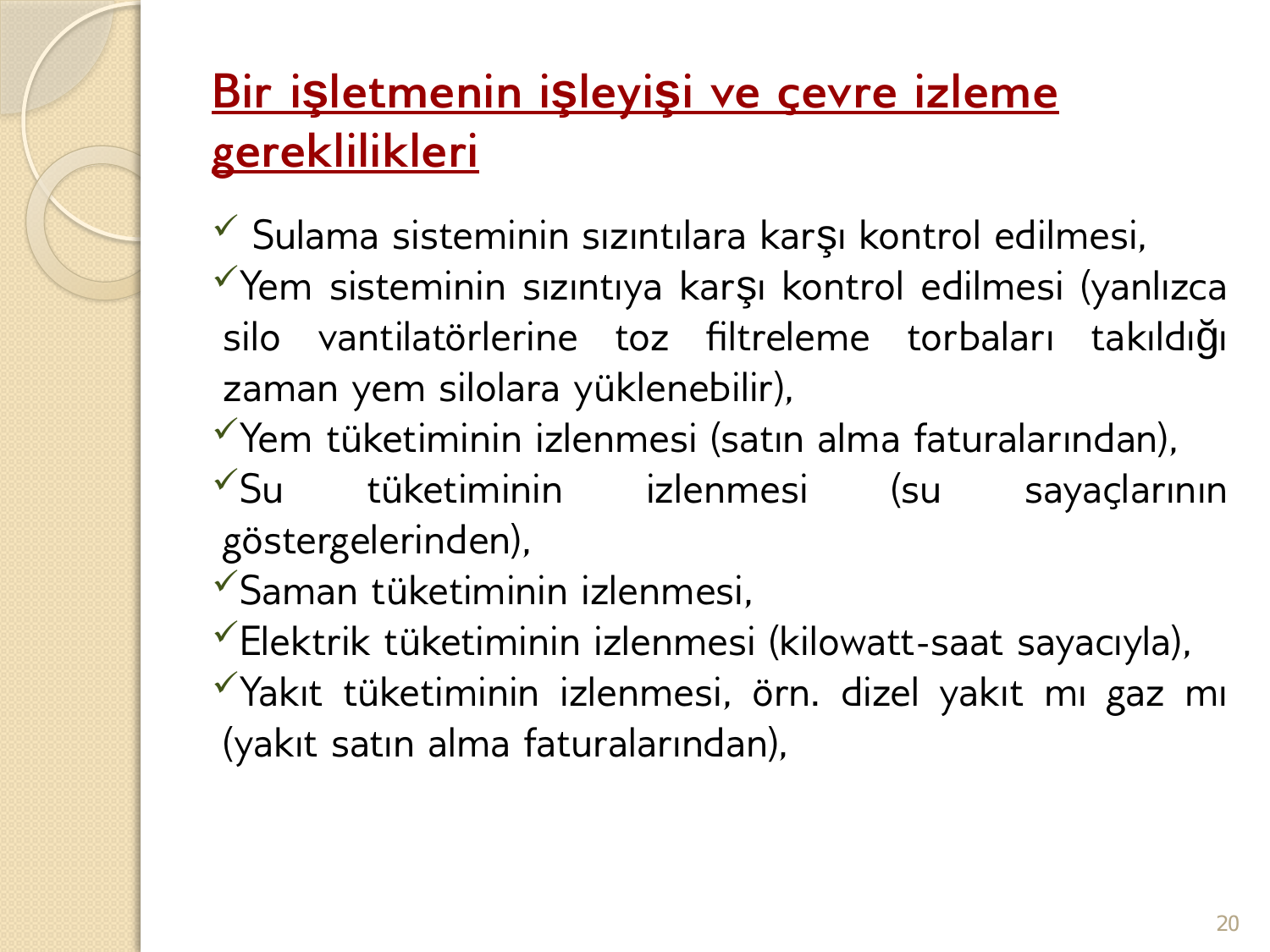

# Bir işletmenin işleyişi ve çevre izleme gereklilikleri
 Sulama sisteminin sızıntılara karşı kontrol edilmesi,
Yem sisteminin sızıntıya karşı kontrol edilmesi (yanlızca silo vantilatörlerine toz filtreleme torbaları takıldığı zaman yem silolara yüklenebilir),
Yem tüketiminin izlenmesi (satın alma faturalarından),
Su tüketiminin izlenmesi (su sayaçlarının göstergelerinden),
Saman tüketiminin izlenmesi,
Elektrik tüketiminin izlenmesi (kilowatt-saat sayacıyla),
Yakıt tüketiminin izlenmesi, örn. dizel yakıt mı gaz mı (yakıt satın alma faturalarından),

20